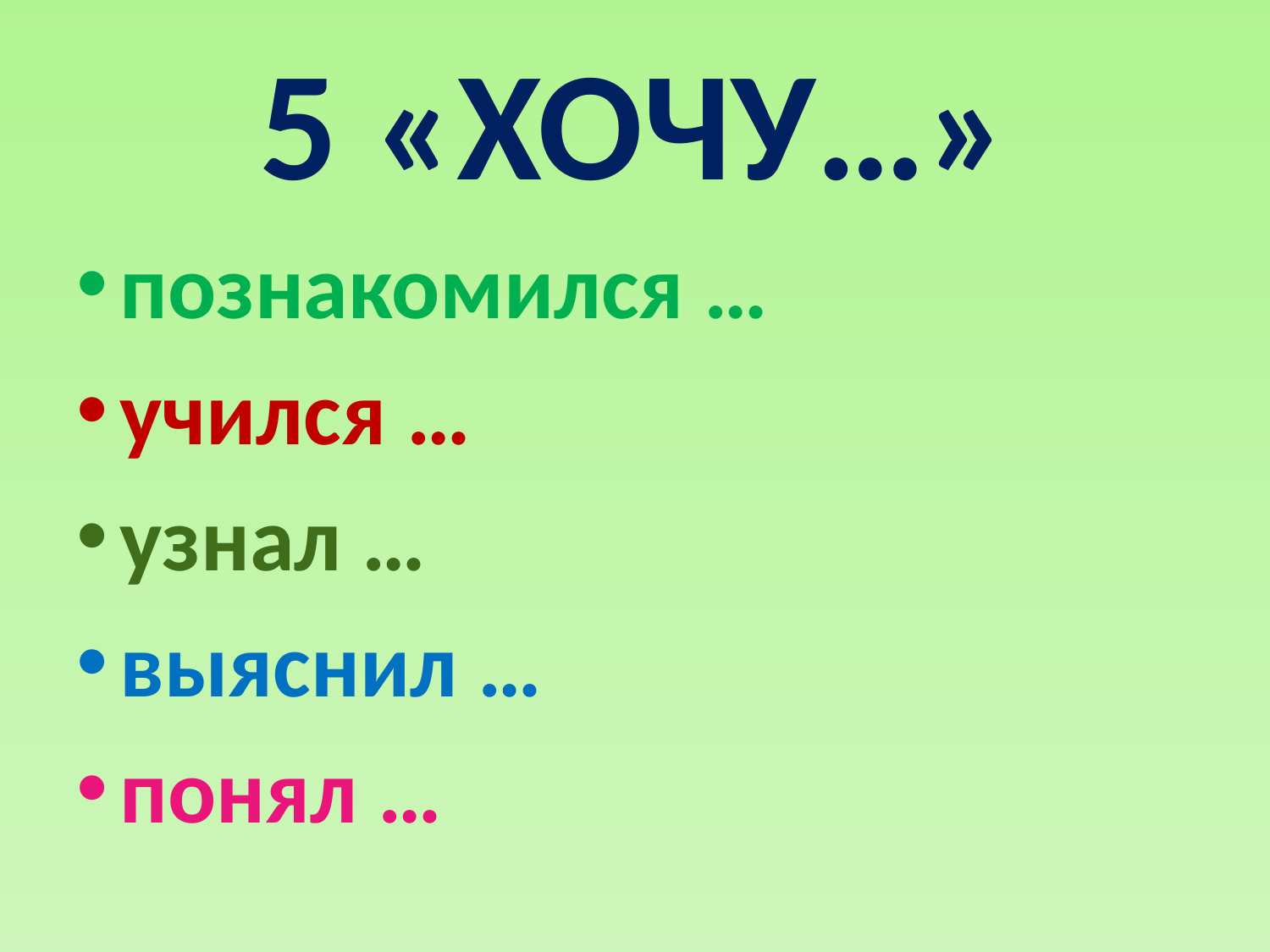

# 5 «ХОЧУ…»
познакомился …
учился …
узнал …
выяснил …
понял …